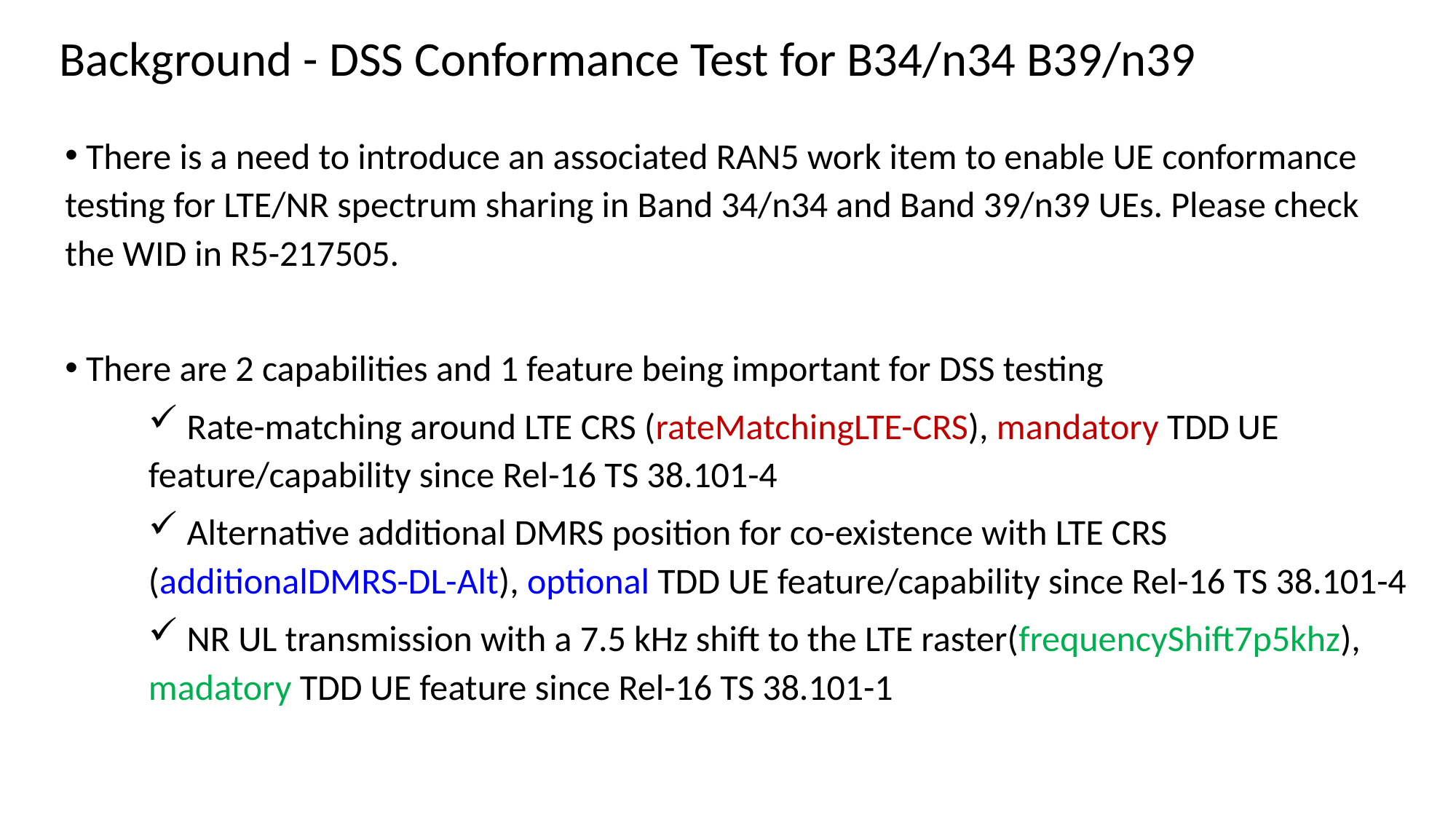

# Background - DSS Conformance Test for B34/n34 B39/n39
 There is a need to introduce an associated RAN5 work item to enable UE conformance testing for LTE/NR spectrum sharing in Band 34/n34 and Band 39/n39 UEs. Please check the WID in R5-217505.

 There are 2 capabilities and 1 feature being important for DSS testing
 Rate-matching around LTE CRS (rateMatchingLTE-CRS), mandatory TDD UE feature/capability since Rel-16 TS 38.101-4
 Alternative additional DMRS position for co-existence with LTE CRS (additionalDMRS-DL-Alt), optional TDD UE feature/capability since Rel-16 TS 38.101-4
 NR UL transmission with a 7.5 kHz shift to the LTE raster(frequencyShift7p5khz), madatory TDD UE feature since Rel-16 TS 38.101-1